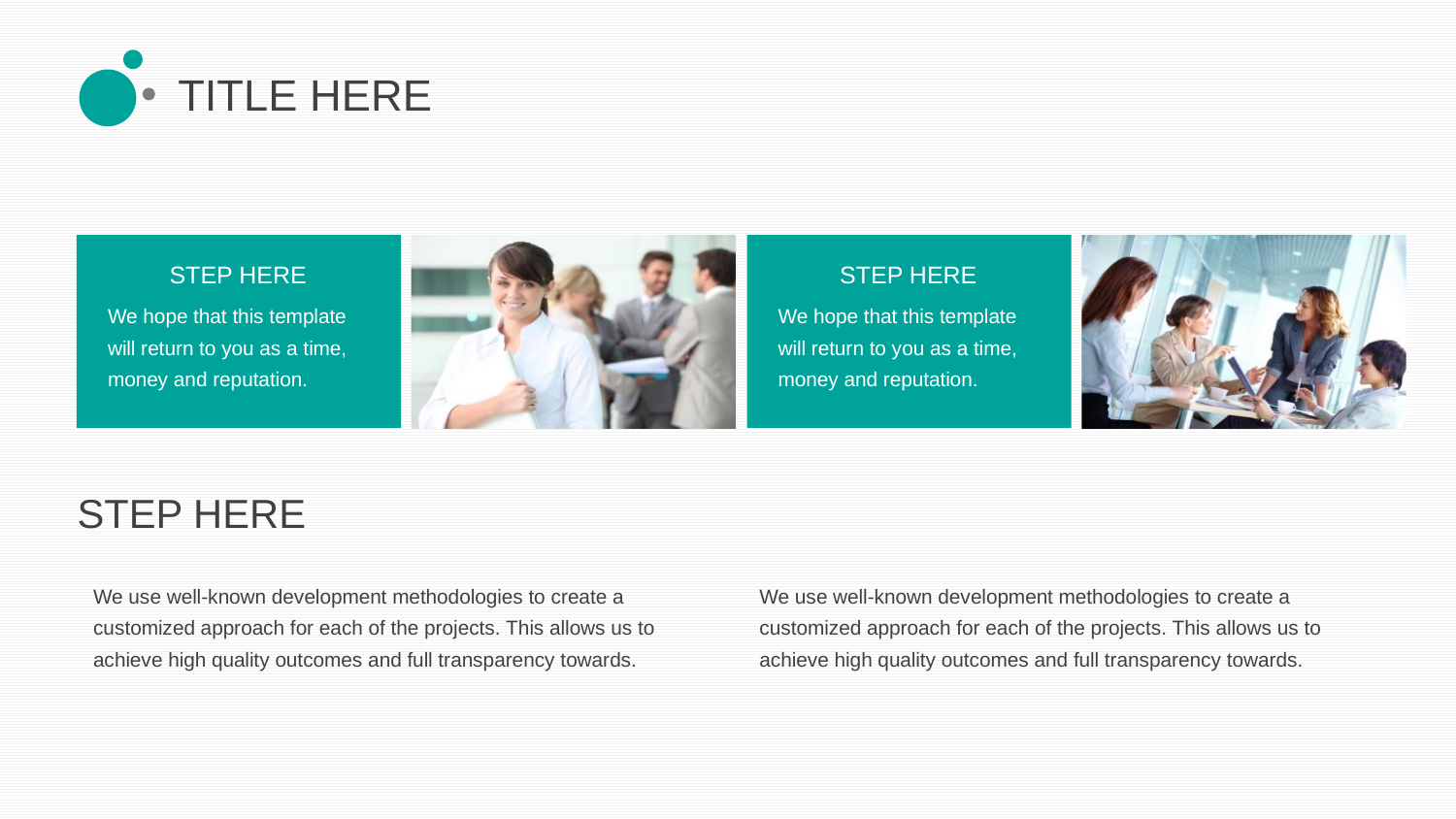

TITLE HERE

STEP HERE
We hope that this template will return to you as a time, money and reputation.

STEP HERE
We hope that this template will return to you as a time, money and reputation.
STEP HERE
We use well-known development methodologies to create a customized approach for each of the projects. This allows us to achieve high quality outcomes and full transparency towards.
We use well-known development methodologies to create a customized approach for each of the projects. This allows us to achieve high quality outcomes and full transparency towards.